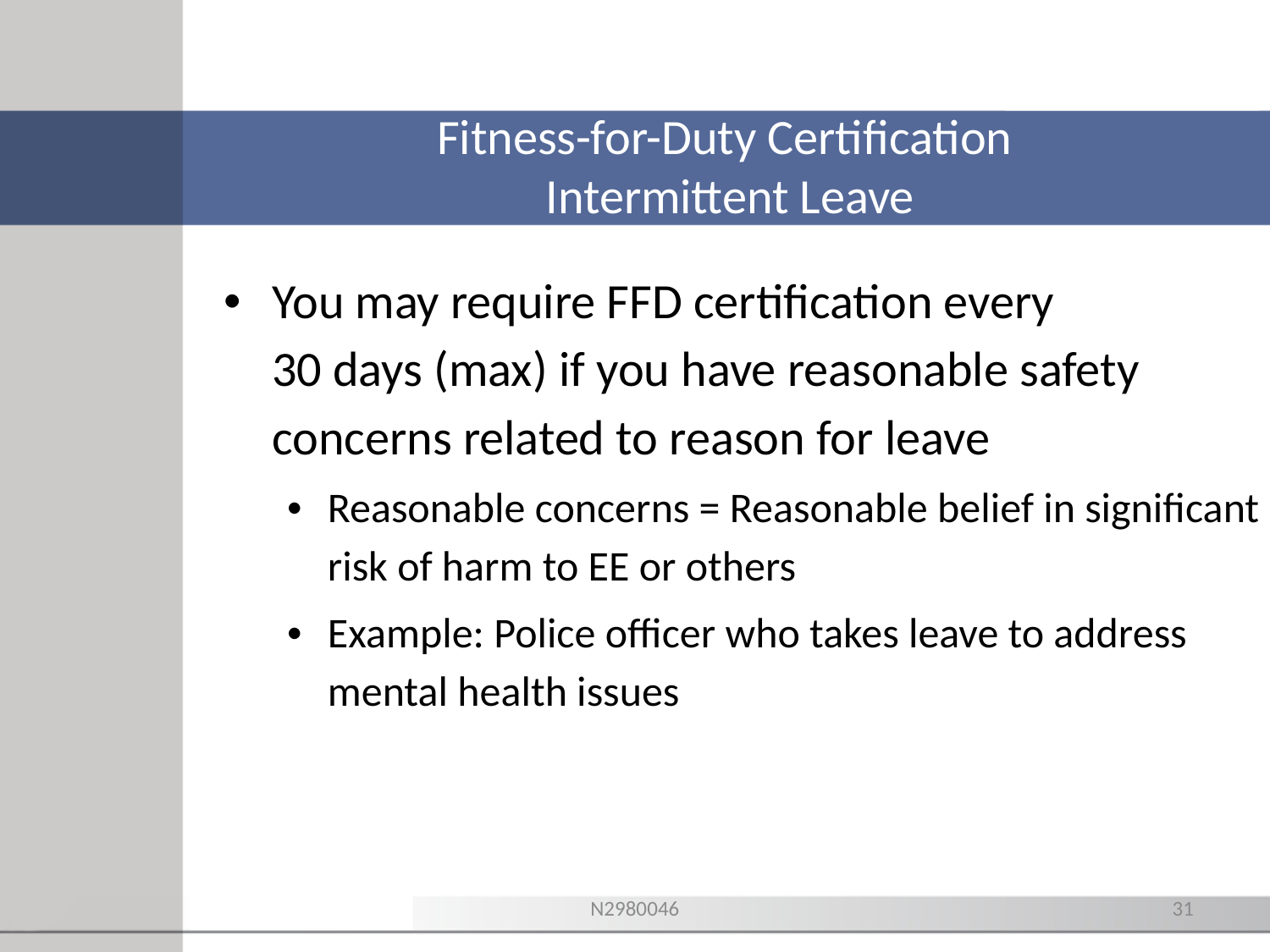

Fitness-for-Duty Certification
Intermittent Leave
You may require FFD certification every
30 days (max) if you have reasonable safety concerns related to reason for leave
Reasonable concerns = Reasonable belief in significant risk of harm to EE or others
Example: Police officer who takes leave to address mental health issues

N2980046
31